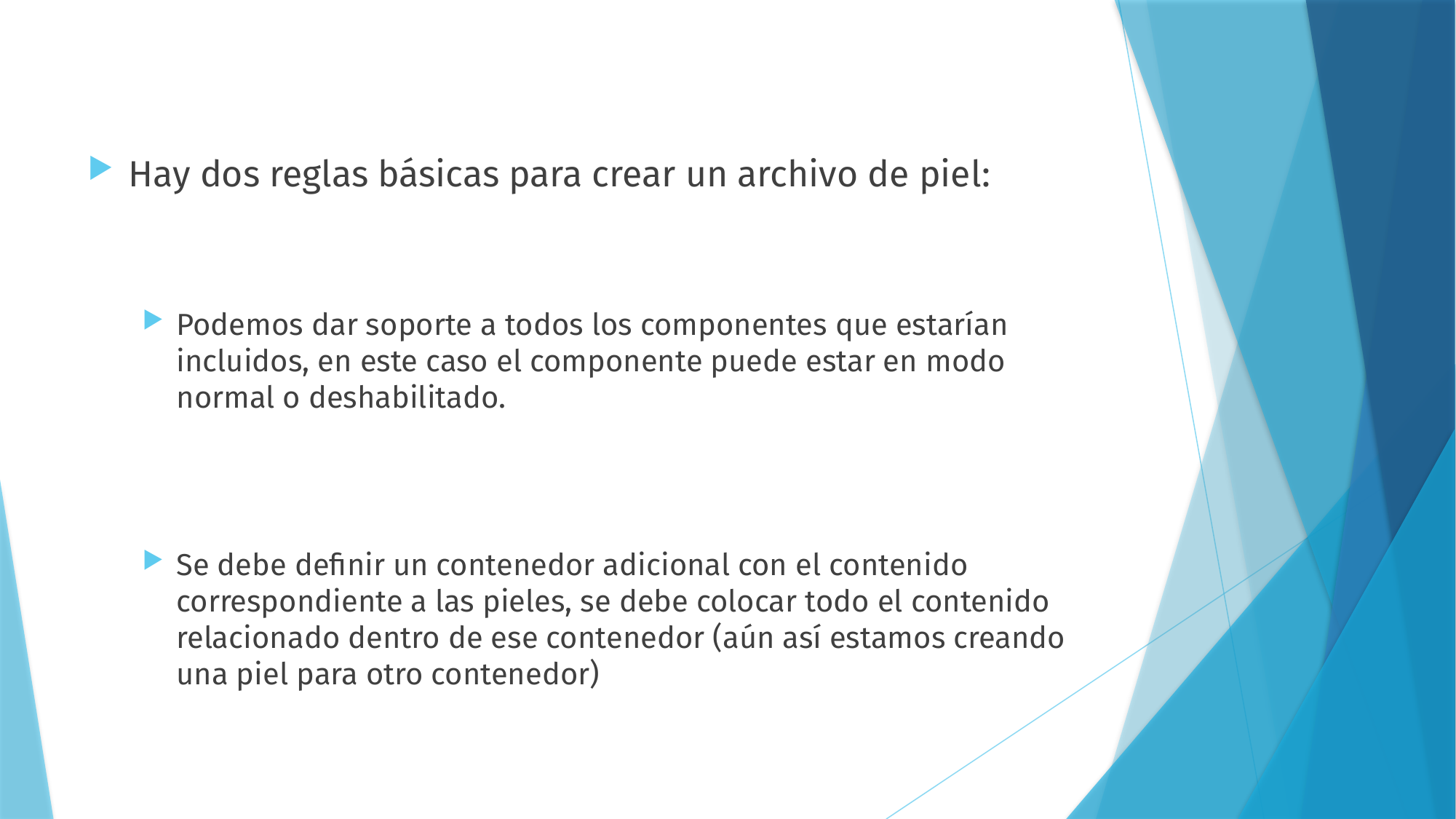

Hay dos reglas básicas para crear un archivo de piel:

Podemos dar soporte a todos los componentes que estarían incluidos, en este caso el componente puede estar en modo normal o deshabilitado.

Se debe definir un contenedor adicional con el contenido correspondiente a las pieles, se debe colocar todo el contenido relacionado dentro de ese contenedor (aún así estamos creando una piel para otro contenedor)